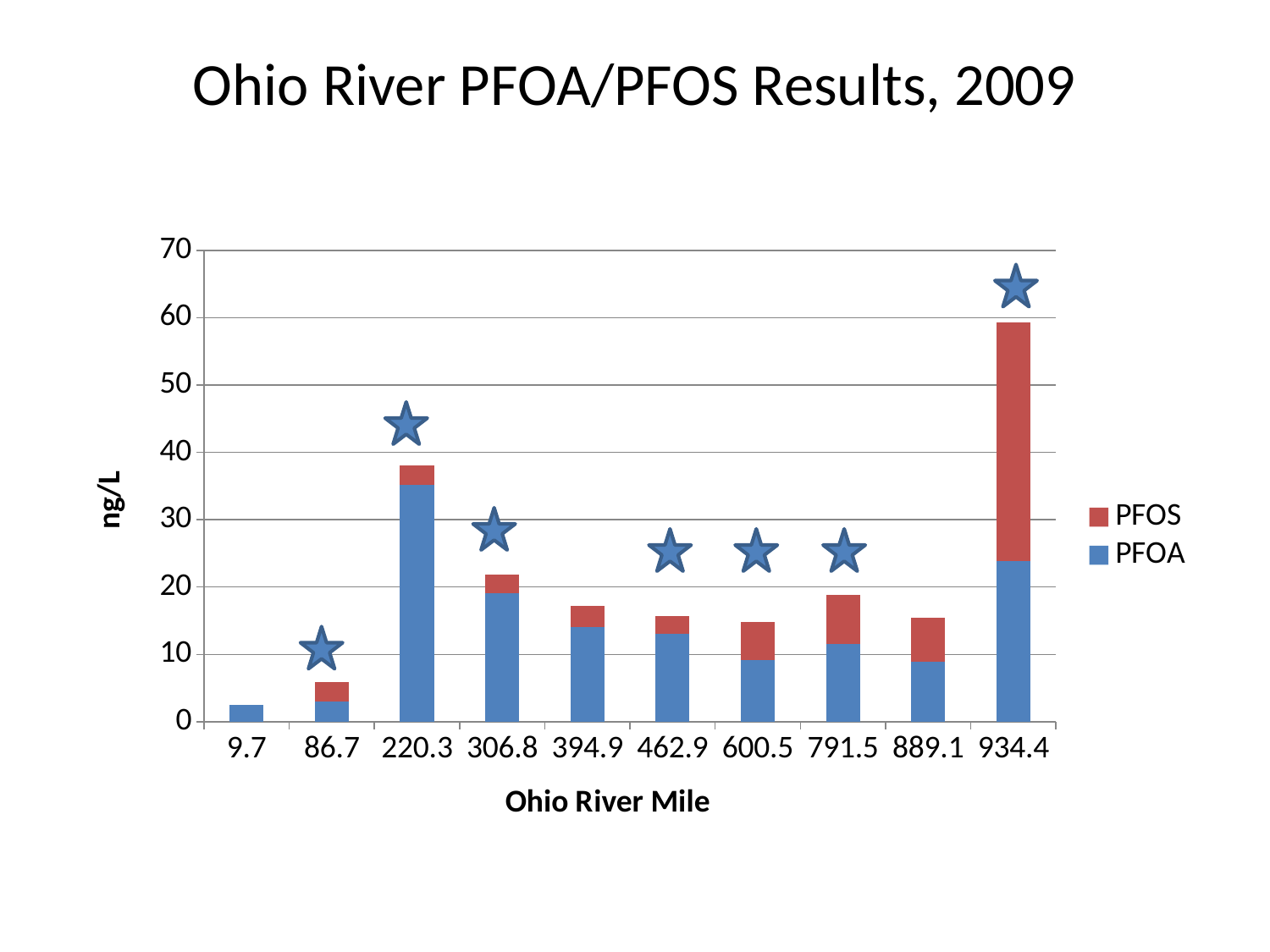

# Ohio River PFOA/PFOS Results, 2009

### Chart

| Category | PFOA | PFOS |
|---|---|---|
| 9.7000000000000011 | 2.5 | 0.0 |
| 86.7 | 3.01 | 2.82 |
| 220.3 | 35.2 | 2.88 |
| 306.8 | 19.1 | 2.71 |
| 394.9 | 14.1 | 3.15 |
| 462.9 | 13.1 | 2.58 |
| 600.5 | 9.21 | 5.58 |
| 791.5 | 11.5 | 7.270000000000001 |
| 889.1 | 8.93 | 6.49 |
| 934.4 | 23.9 | 35.4 |